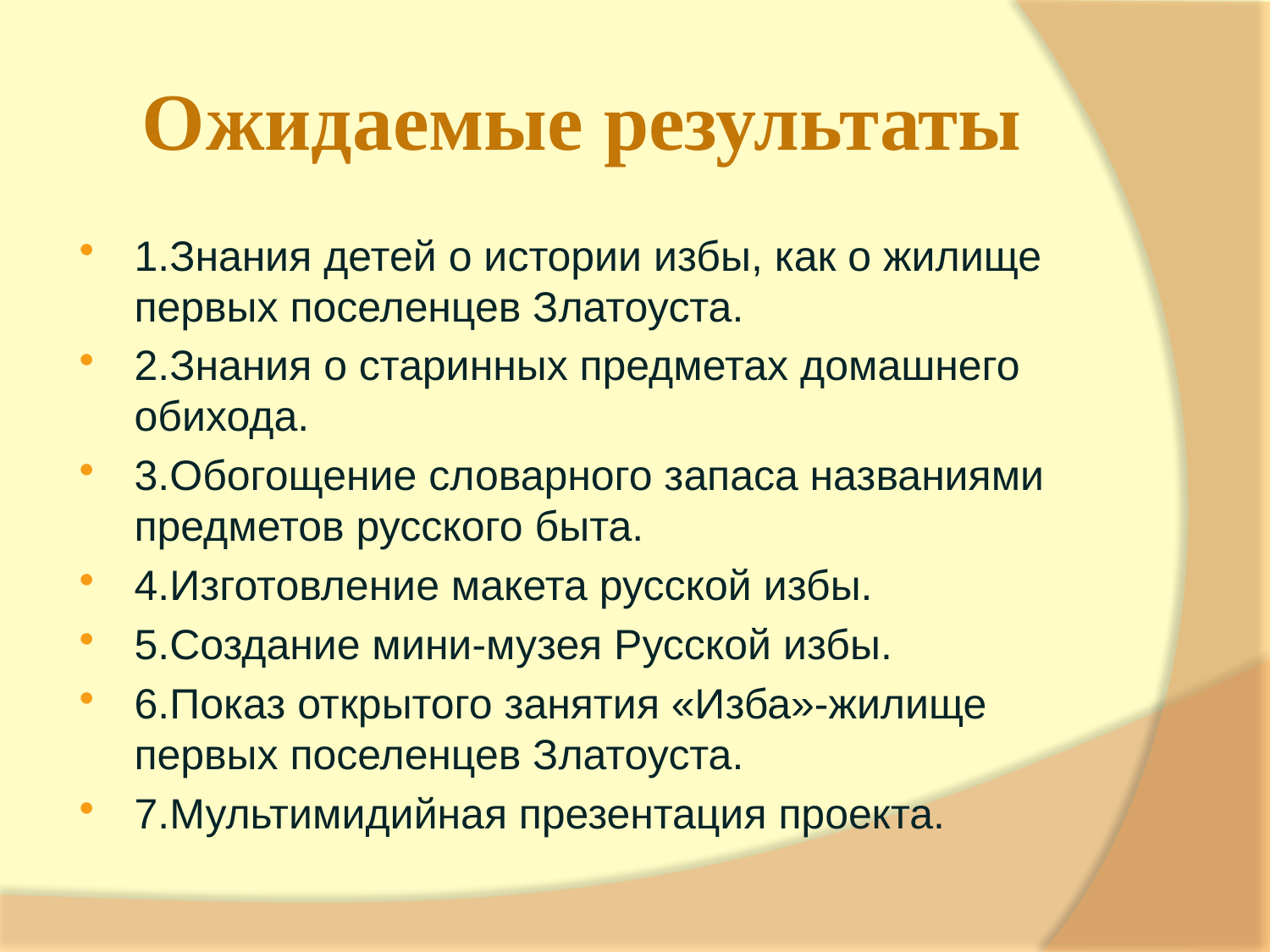

# Ожидаемые результаты
1.Знания детей о истории избы, как о жилище первых поселенцев Златоуста.
2.Знания о старинных предметах домашнего обихода.
3.Обогощение словарного запаса названиями предметов русского быта.
4.Изготовление макета русской избы.
5.Создание мини-музея Русской избы.
6.Показ открытого занятия «Изба»-жилище первых поселенцев Златоуста.
7.Мультимидийная презентация проекта.